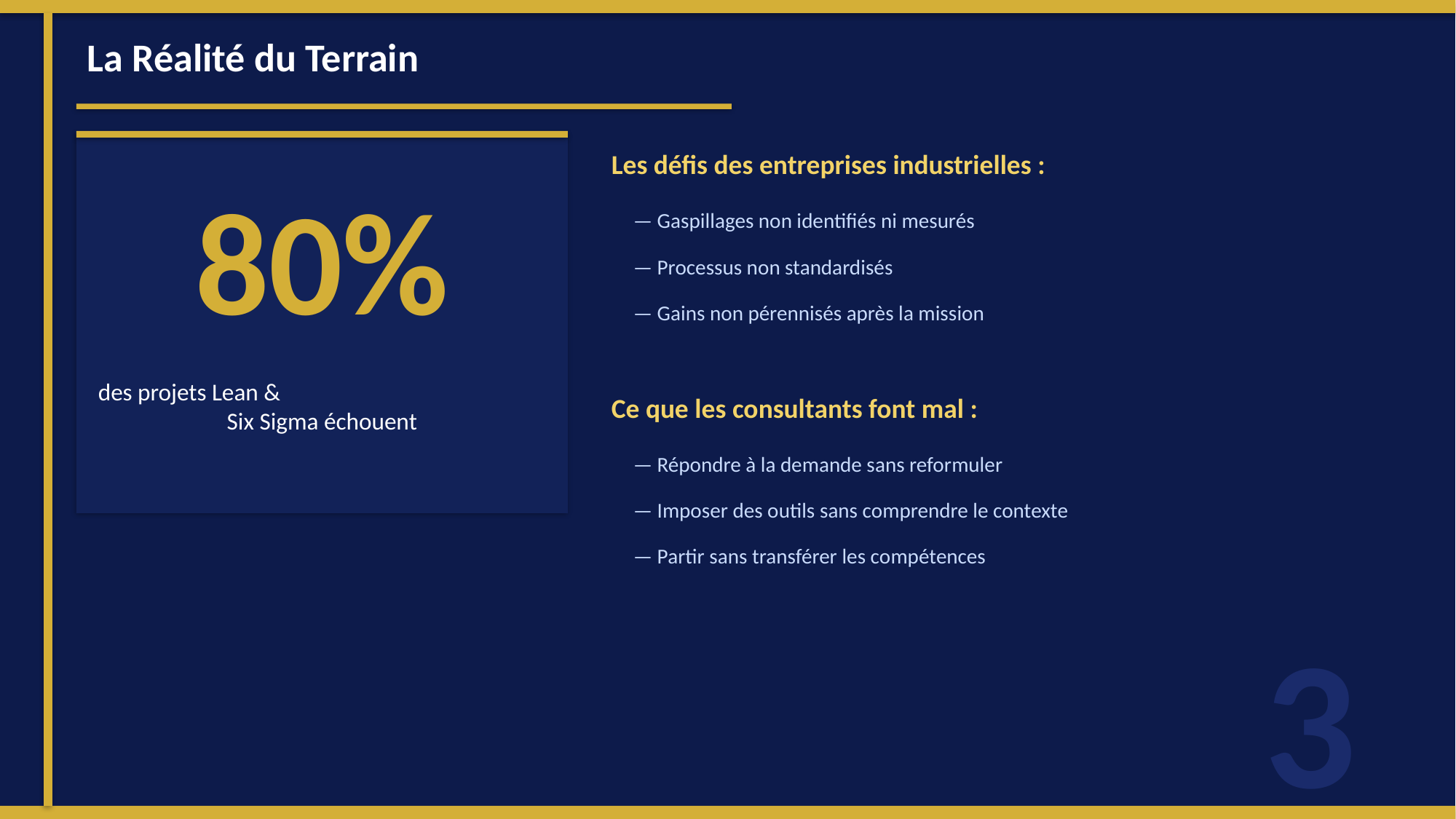

La Réalité du Terrain

Les défis des entreprises industrielles :
80%
— Gaspillages non identifiés ni mesurés
— Processus non standardisés
— Gains non pérennisés après la mission

des projets Lean &
Six Sigma échouent
Ce que les consultants font mal :
— Répondre à la demande sans reformuler
— Imposer des outils sans comprendre le contexte
— Partir sans transférer les compétences
3